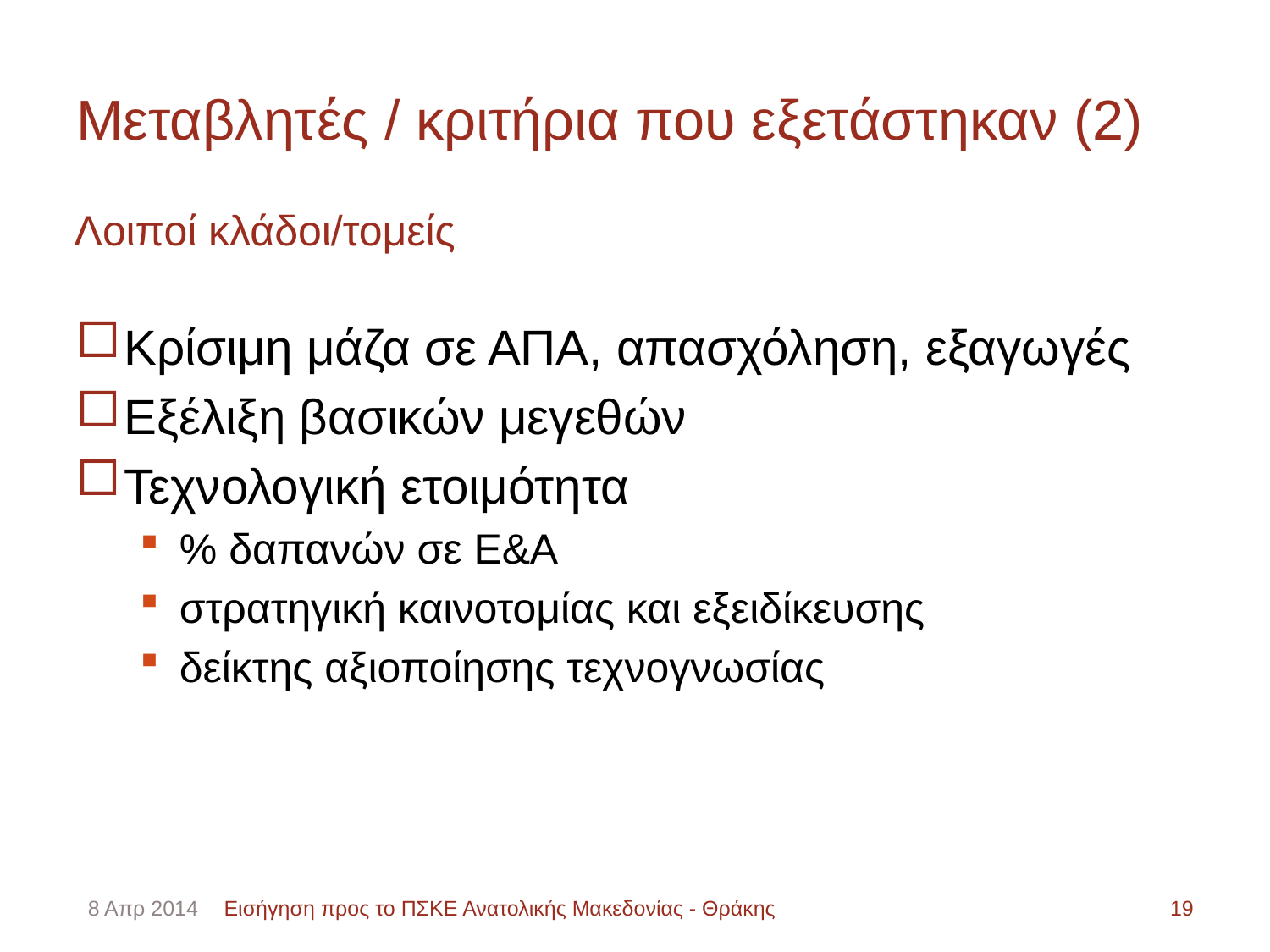

# Μεταβλητές / κριτήρια που εξετάστηκαν (2)
Λοιποί κλάδοι/τομείς
Κρίσιμη μάζα σε ΑΠΑ, απασχόληση, εξαγωγές
Εξέλιξη βασικών μεγεθών
Τεχνολογική ετοιμότητα
% δαπανών σε Ε&Α
στρατηγική καινοτομίας και εξειδίκευσης
δείκτης αξιοποίησης τεχνογνωσίας

8 Απρ 2014
Εισήγηση προς το ΠΣΚΕ Ανατολικής Μακεδονίας - Θράκης
19